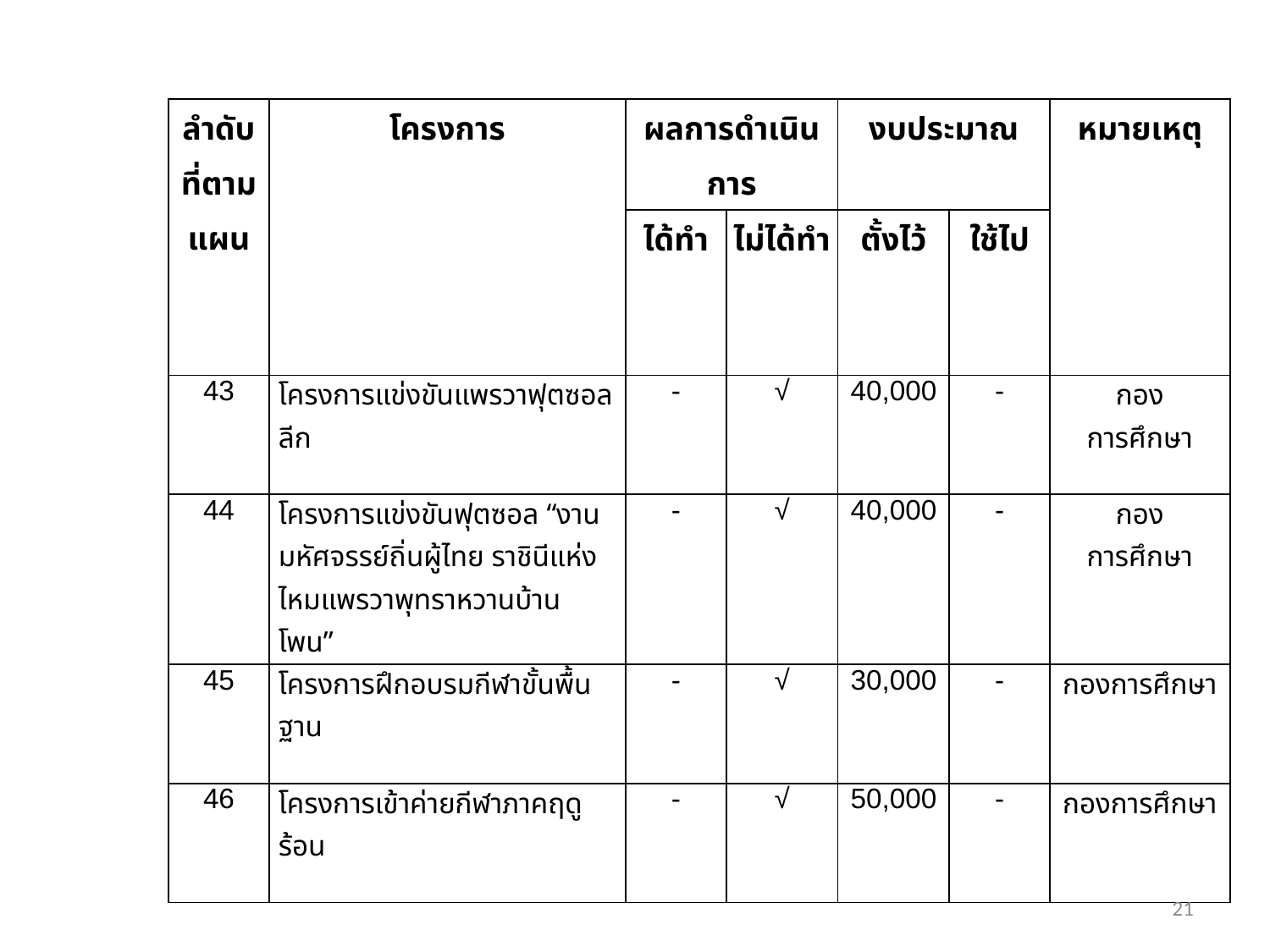

| ลำดับที่ตามแผน | โครงการ | ผลการดำเนินการ |  | งบประมาณ |  | หมายเหตุ |
| --- | --- | --- | --- | --- | --- | --- |
|  |  | ได้ทำ | ไม่ได้ทำ | ตั้งไว้ | ใช้ไป |  |
| 43 | โครงการแข่งขันแพรวาฟุตซอลลีก | - | √ | 40,000 | - | กอง การศึกษา |
| 44 | โครงการแข่งขันฟุตซอล “งานมหัศจรรย์ถิ่นผู้ไทย ราชินีแห่งไหมแพรวาพุทราหวานบ้านโพน” | - | √ | 40,000 | - | กอง การศึกษา |
| 45 | โครงการฝึกอบรมกีฬาขั้นพื้นฐาน | - | √ | 30,000 | - | กองการศึกษา |
| 46 | โครงการเข้าค่ายกีฬาภาคฤดูร้อน | - | √ | 50,000 | - | กองการศึกษา |
21